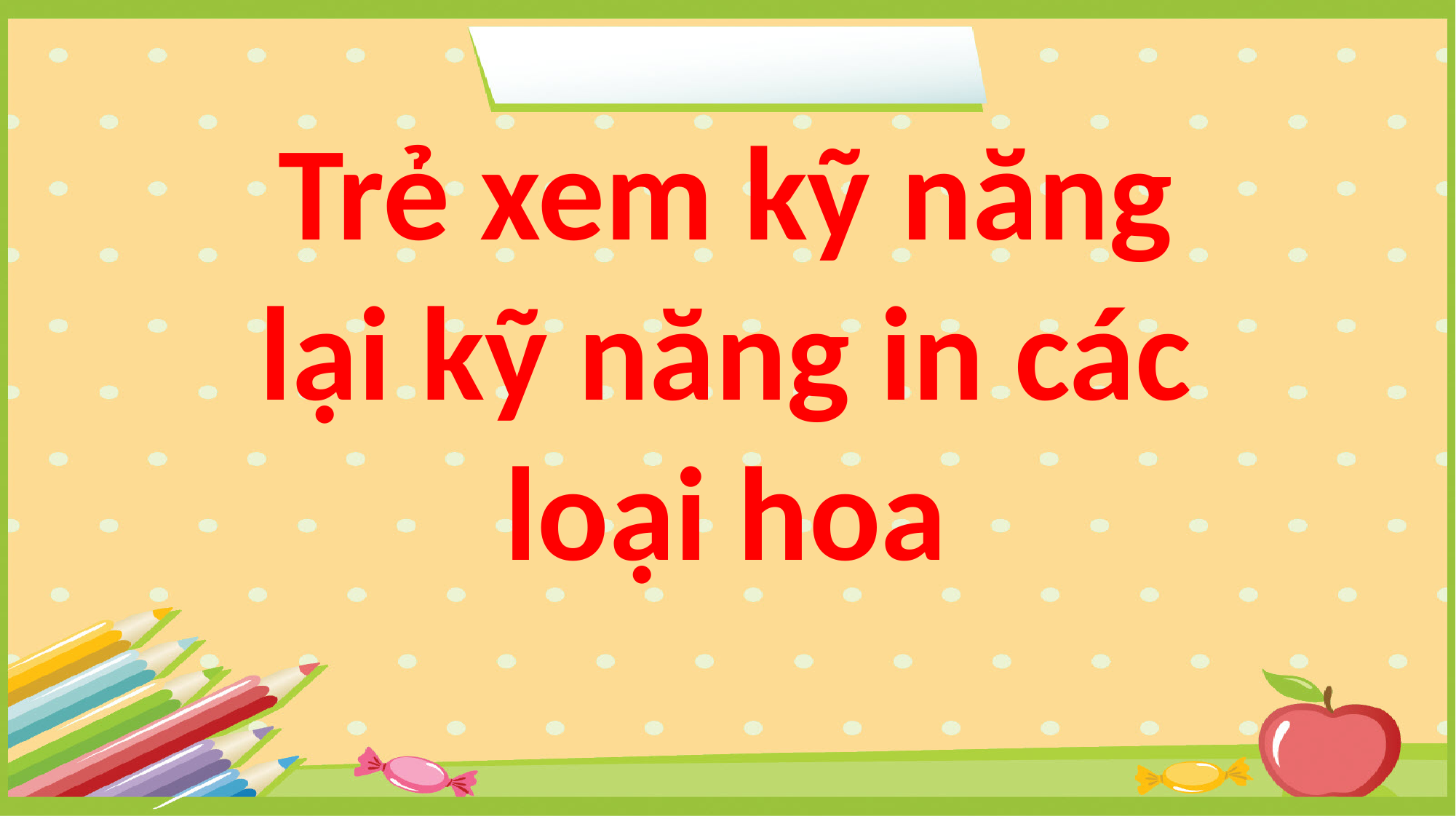

Trẻ xem kỹ năng lại kỹ năng in các loại hoa